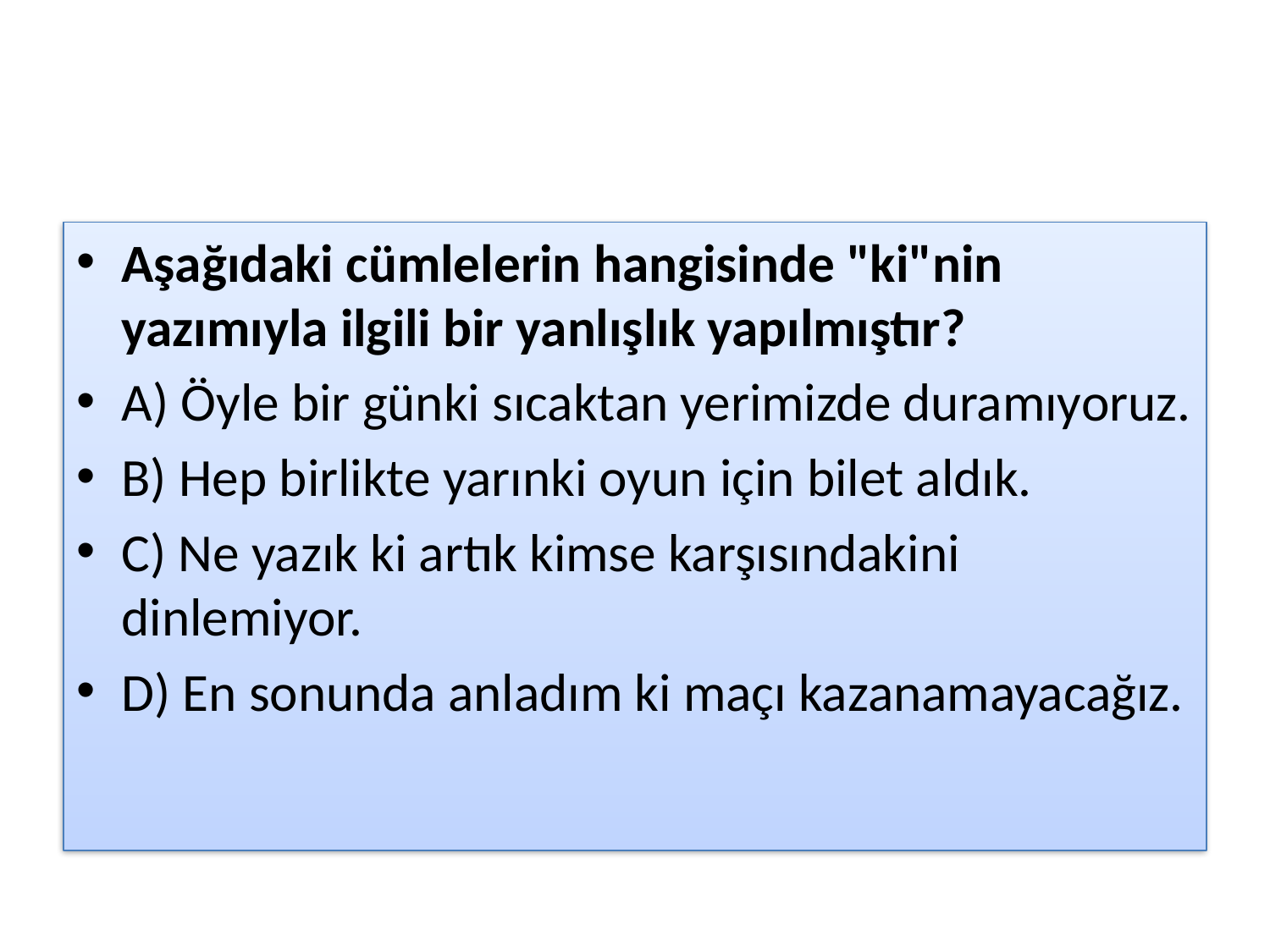

#
Aşağıdaki cümlelerin hangisinde "ki"nin yazımıyla ilgili bir yanlışlık yapılmıştır?
A) Öyle bir günki sıcaktan yerimizde duramıyoruz.
B) Hep birlikte yarınki oyun için bilet aldık.
C) Ne yazık ki artık kimse karşısındakini dinlemiyor.
D) En sonunda anladım ki maçı kazanamayacağız.